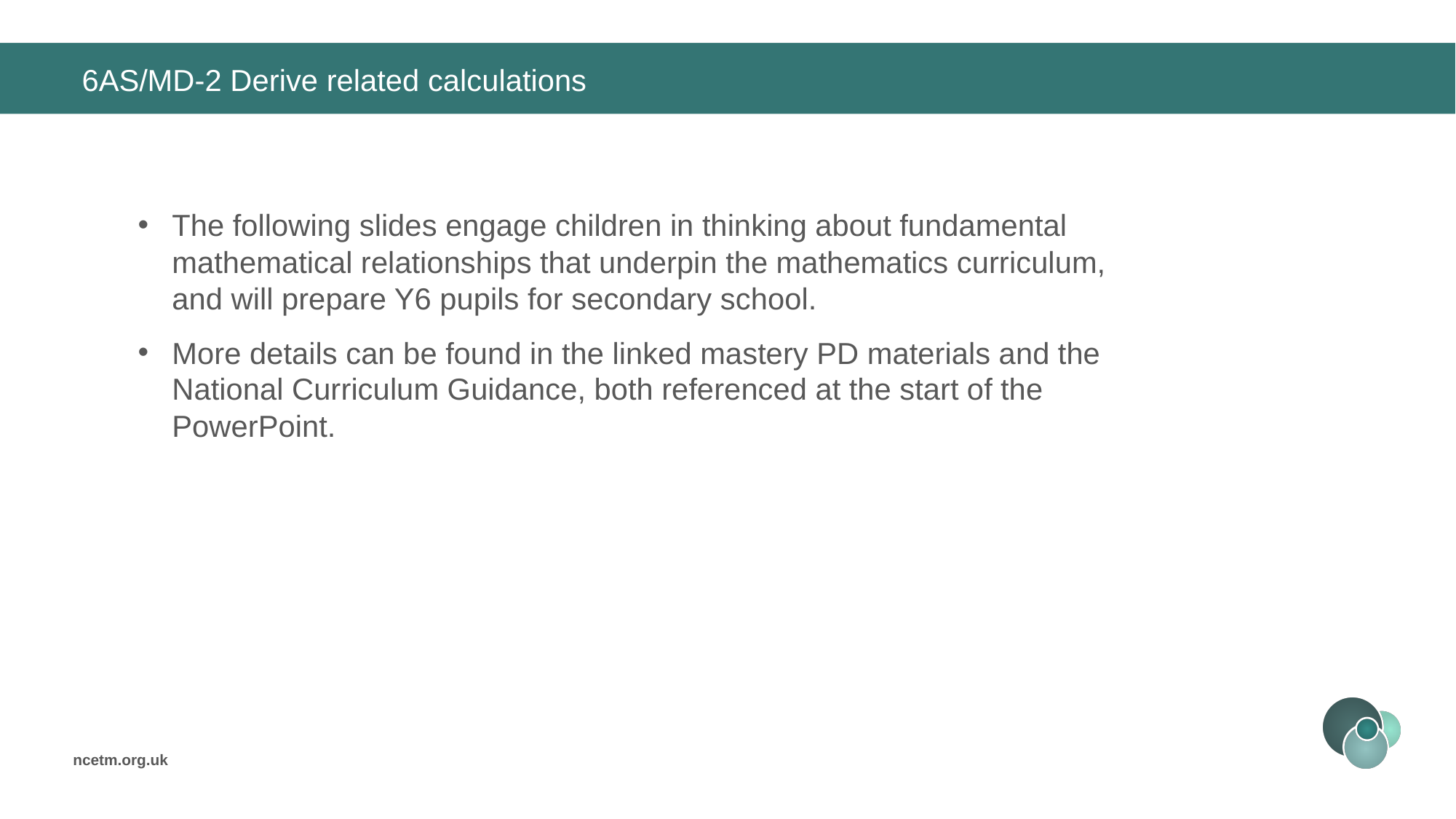

# 6AS/MD-2 Derive related calculations
The following slides engage children in thinking about fundamental mathematical relationships that underpin the mathematics curriculum, and will prepare Y6 pupils for secondary school.
More details can be found in the linked mastery PD materials and the National Curriculum Guidance, both referenced at the start of the PowerPoint.